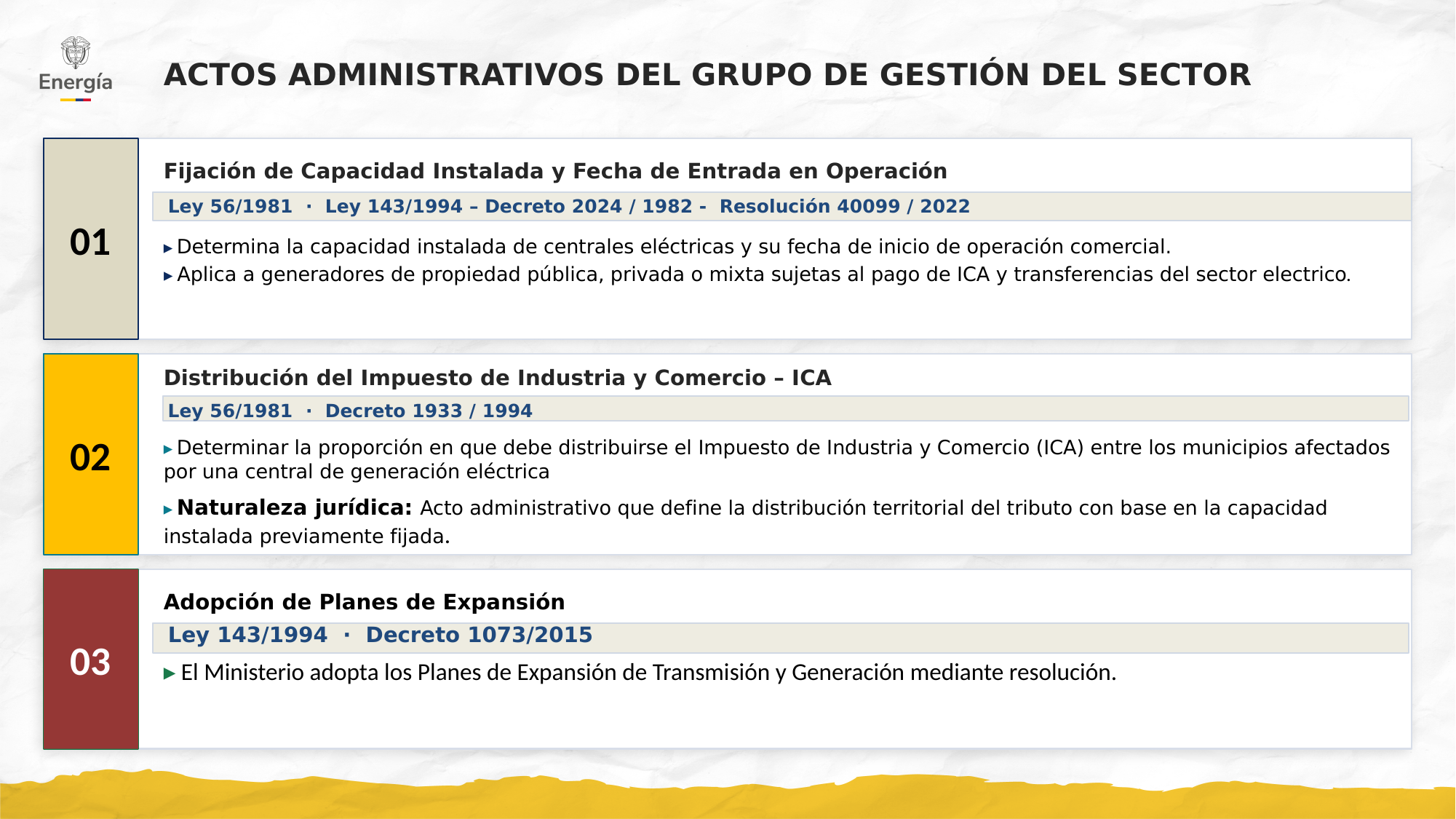

ACTOS ADMINISTRATIVOS DEL GRUPO DE GESTIÓN DEL SECTOR

01
Fijación de Capacidad Instalada y Fecha de Entrada en Operación

Ley 56/1981  ·  Ley 143/1994 – Decreto 2024 / 1982 -  Resolución 40099 / 2022
▸ Determina la capacidad instalada de centrales eléctricas y su fecha de inicio de operación comercial.
▸ Aplica a generadores de propiedad pública, privada o mixta sujetas al pago de ICA y transferencias del sector electrico.

02
Distribución del Impuesto de Industria y Comercio – ICA

Ley 56/1981  ·  Decreto 1933 / 1994
▸ Determinar la proporción en que debe distribuirse el Impuesto de Industria y Comercio (ICA) entre los municipios afectados por una central de generación eléctrica
▸ Naturaleza jurídica: Acto administrativo que define la distribución territorial del tributo con base en la capacidad instalada previamente fijada.

03
Adopción de Planes de Expansión

Ley 143/1994  ·  Decreto 1073/2015
▸ El Ministerio adopta los Planes de Expansión de Transmisión y Generación mediante resolución.